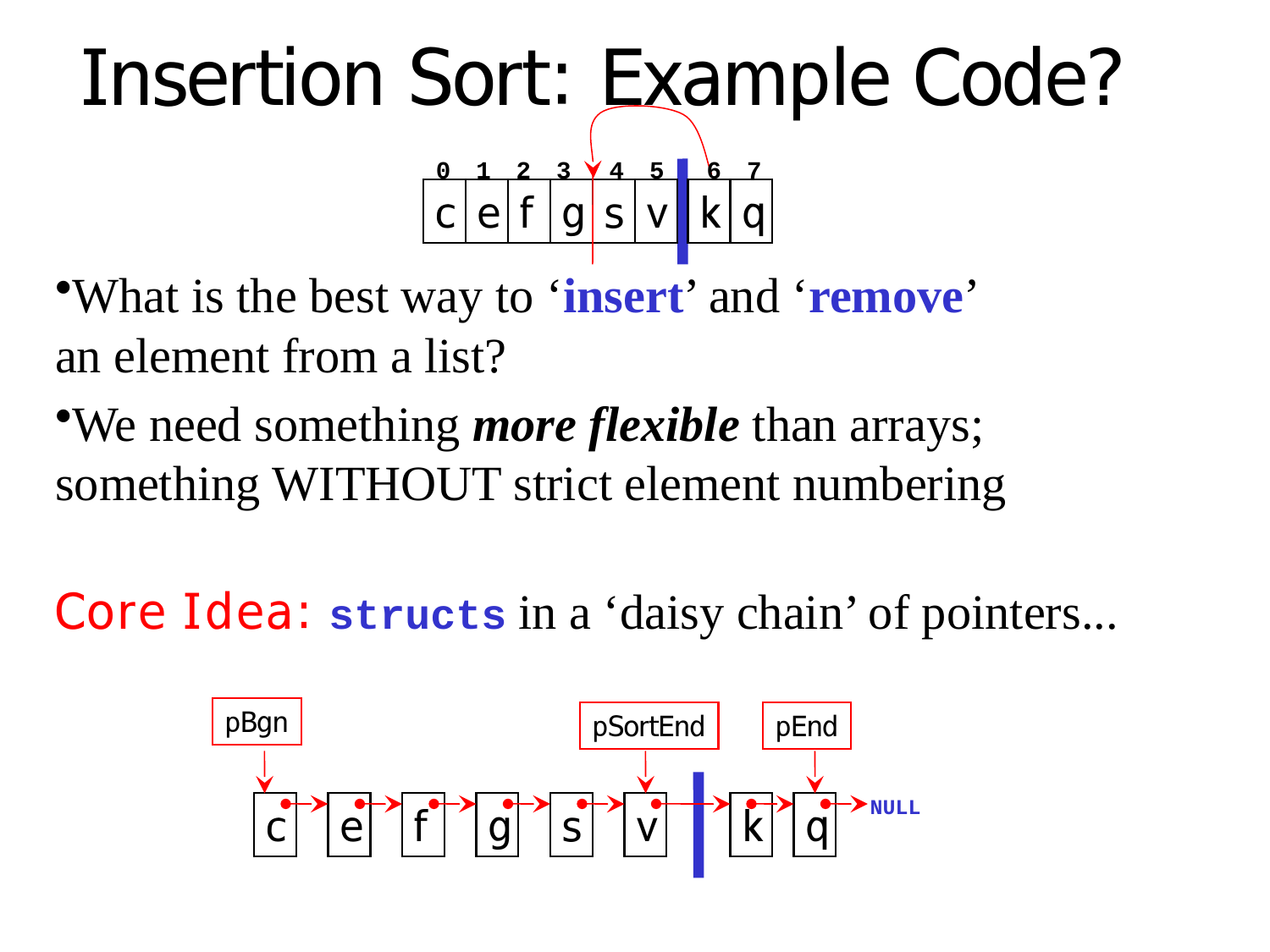

# Insertion Sort: Example Code?

0  1  2  3   4  5    6  7

What is the best way to ‘insert’ and ‘remove’
an element from a list?
We need something more flexible than arrays;
something WITHOUT strict element numbering
Core Idea: structs in a ‘daisy chain’ of pointers...
c
e
f
g
s
v
k
q
pBgn
pSortEnd
pEnd

NULL
c
e
f
g
s
v
k
q